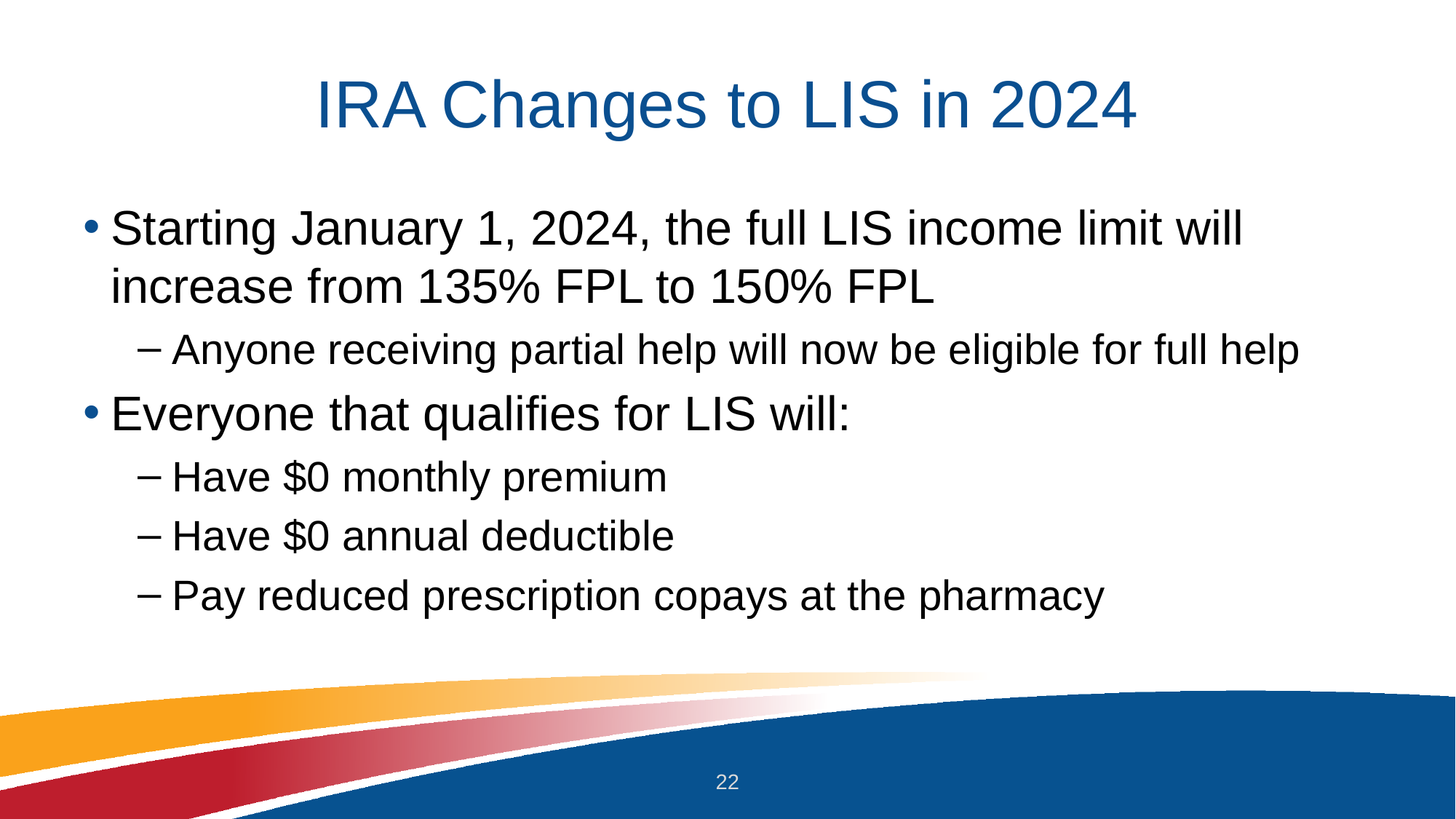

# IRA Changes to LIS in 2024
Starting January 1, 2024, the full LIS income limit will increase from 135% FPL to 150% FPL
Anyone receiving partial help will now be eligible for full help
Everyone that qualifies for LIS will:
Have $0 monthly premium
Have $0 annual deductible
Pay reduced prescription copays at the pharmacy
22